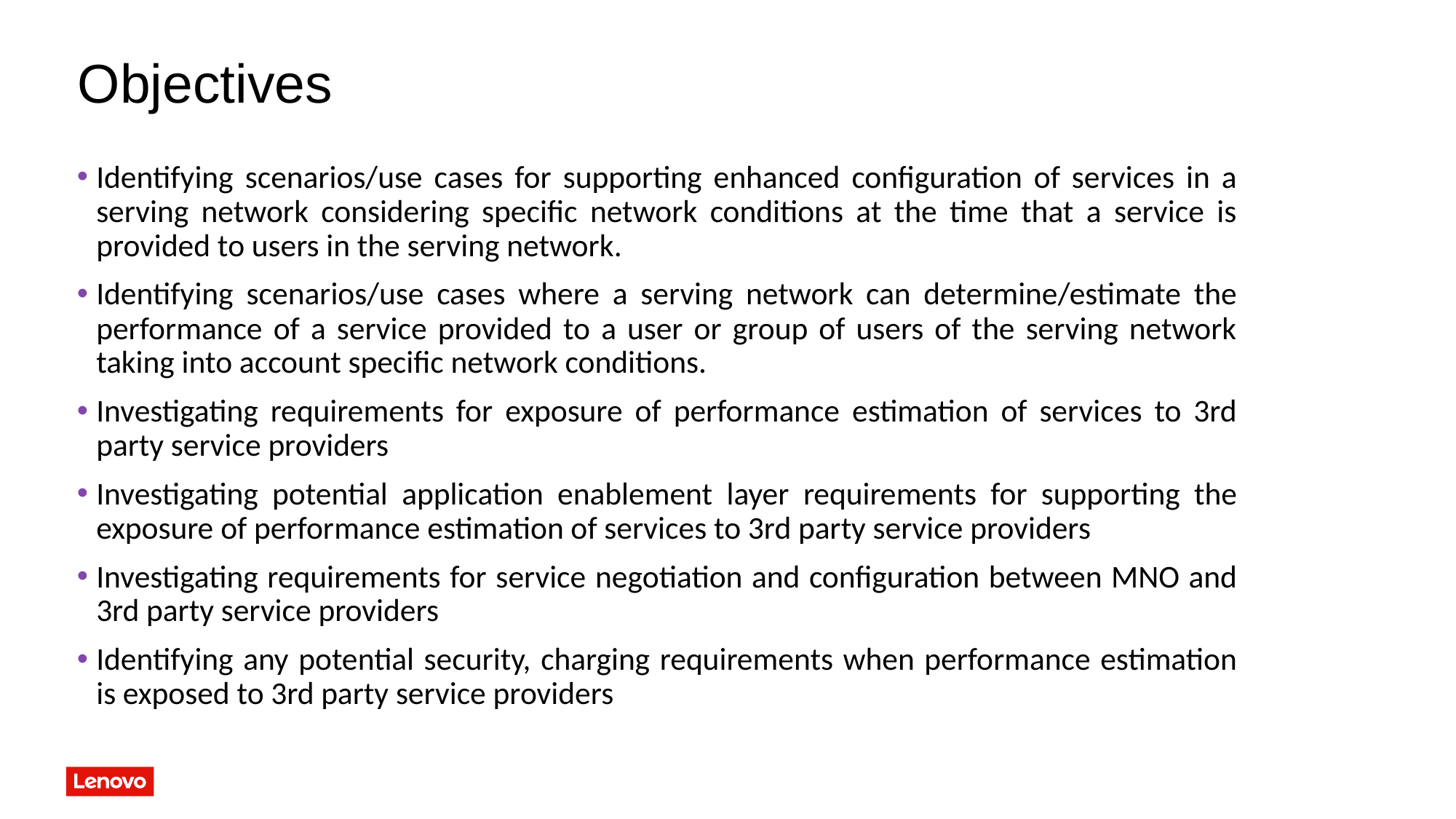

# Objectives
Identifying scenarios/use cases for supporting enhanced configuration of services in a serving network considering specific network conditions at the time that a service is provided to users in the serving network.
Identifying scenarios/use cases where a serving network can determine/estimate the performance of a service provided to a user or group of users of the serving network taking into account specific network conditions.
Investigating requirements for exposure of performance estimation of services to 3rd party service providers
Investigating potential application enablement layer requirements for supporting the exposure of performance estimation of services to 3rd party service providers
Investigating requirements for service negotiation and configuration between MNO and 3rd party service providers
Identifying any potential security, charging requirements when performance estimation is exposed to 3rd party service providers